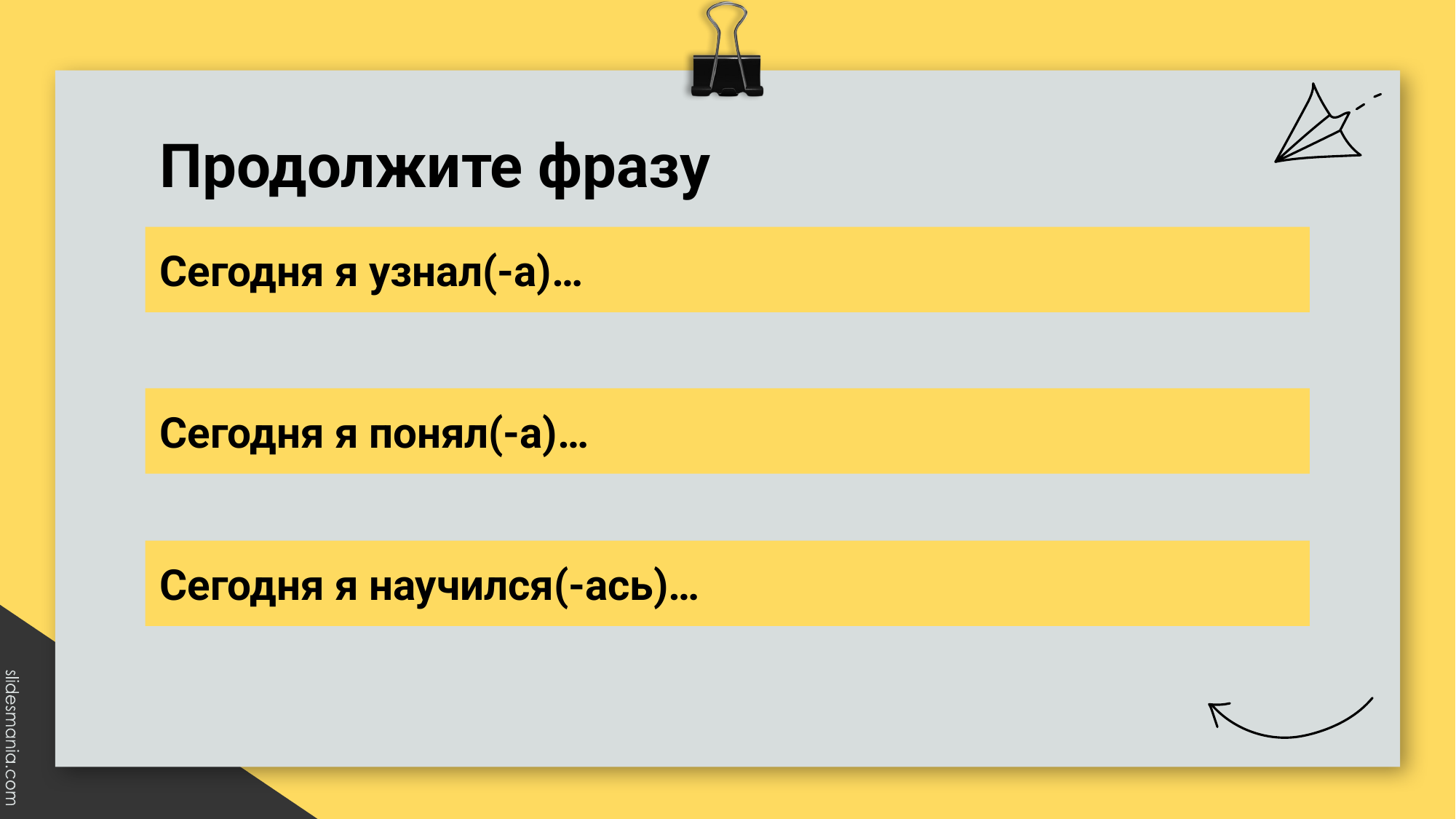

# Продолжите фразу
Сегодня я узнал(-а)…
Сегодня я понял(-а)…
Сегодня я научился(-ась)…